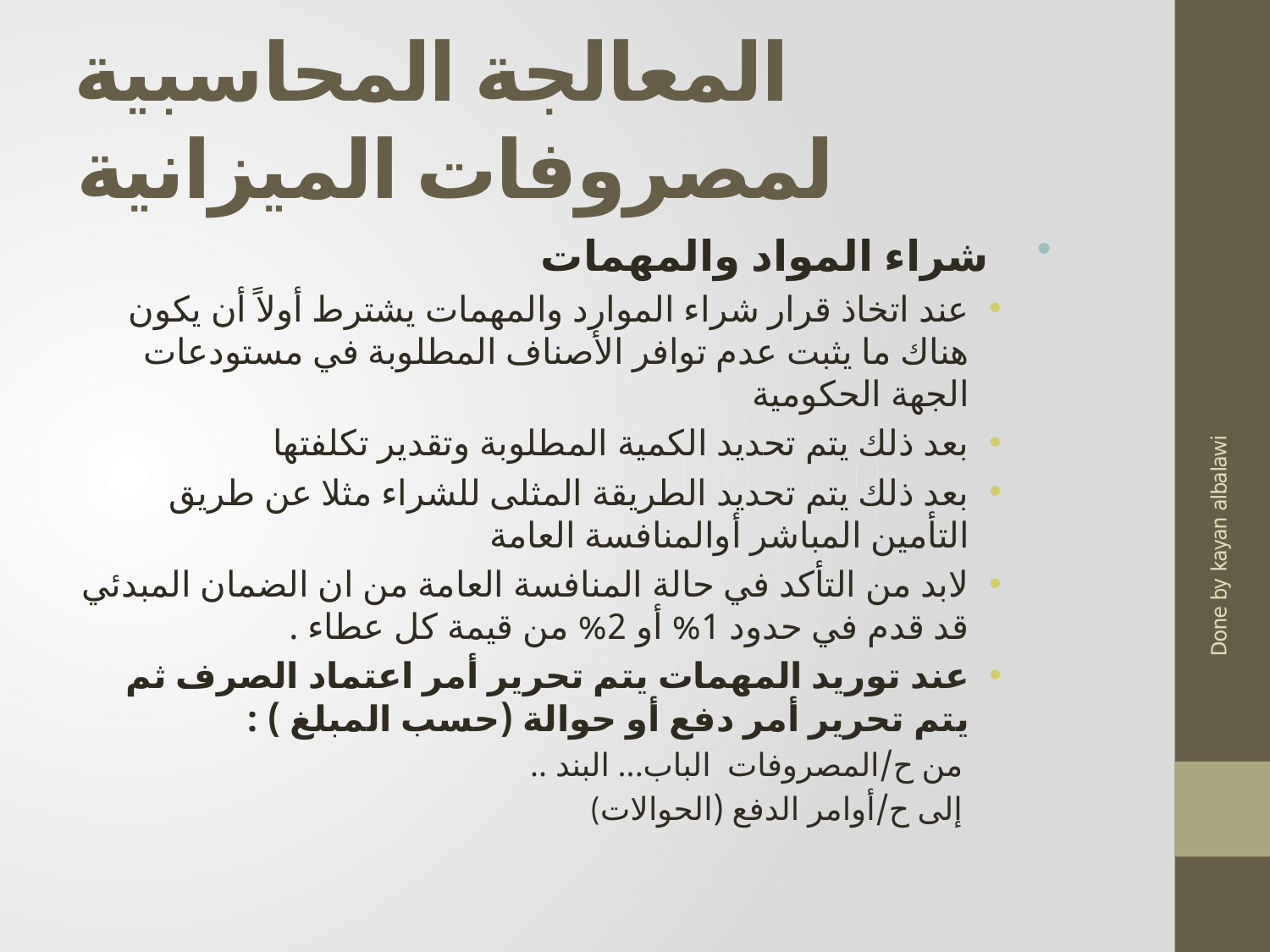

# المعالجة المحاسبية لمصروفات الميزانية
شراء المواد والمهمات
عند اتخاذ قرار شراء الموارد والمهمات يشترط أولاً أن يكون هناك ما يثبت عدم توافر الأصناف المطلوبة في مستودعات الجهة الحكومية
بعد ذلك يتم تحديد الكمية المطلوبة وتقدير تكلفتها
بعد ذلك يتم تحديد الطريقة المثلى للشراء مثلا عن طريق التأمين المباشر أوالمنافسة العامة
لابد من التأكد في حالة المنافسة العامة من ان الضمان المبدئي قد قدم في حدود 1% أو 2% من قيمة كل عطاء .
عند توريد المهمات يتم تحرير أمر اعتماد الصرف ثم يتم تحرير أمر دفع أو حوالة (حسب المبلغ ) :
من ح/المصروفات  الباب... البند ..
إلى ح/أوامر الدفع (الحوالات)
Done by kayan albalawi